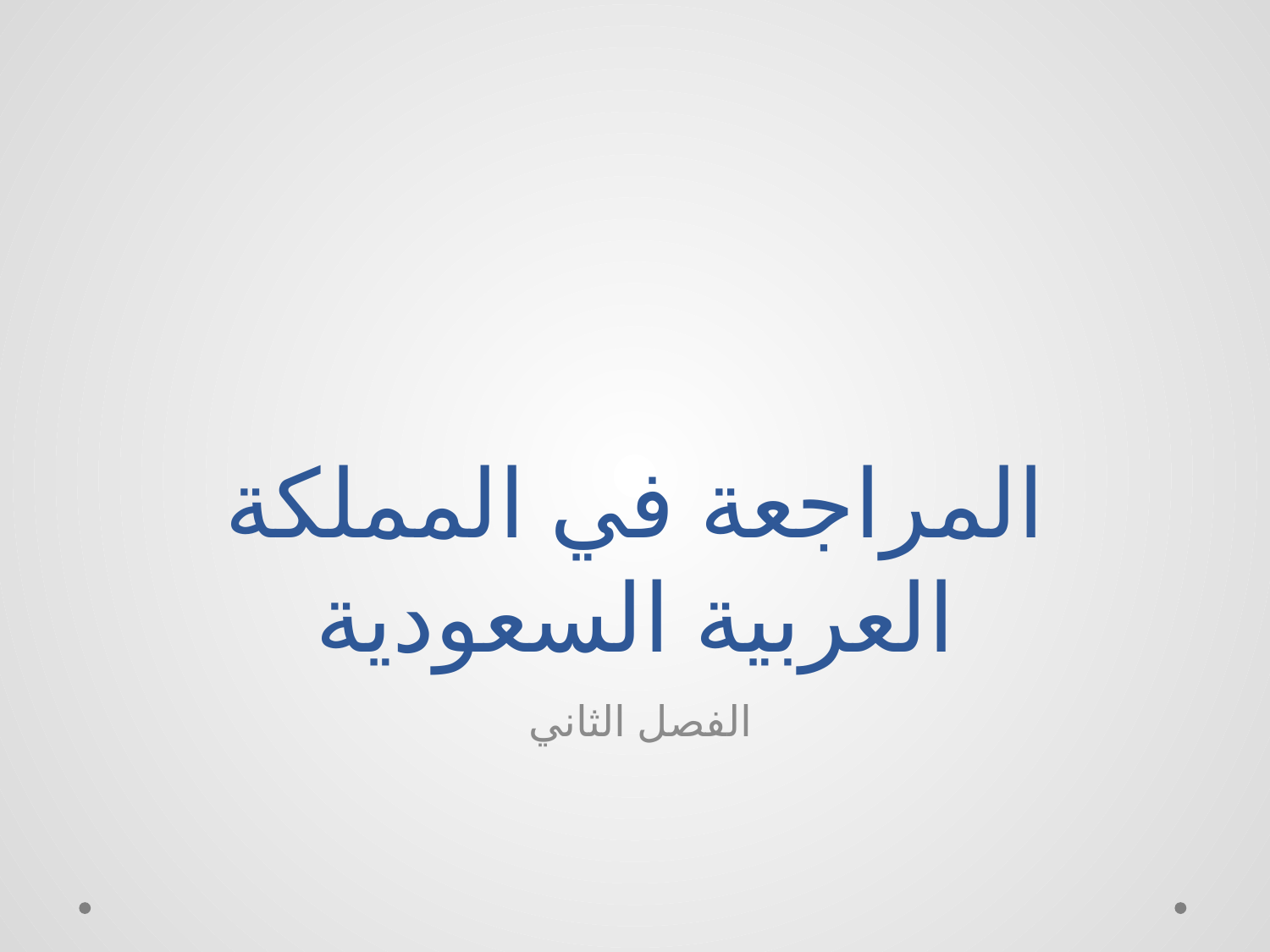

# المراجعة في المملكة العربية السعودية
الفصل الثاني